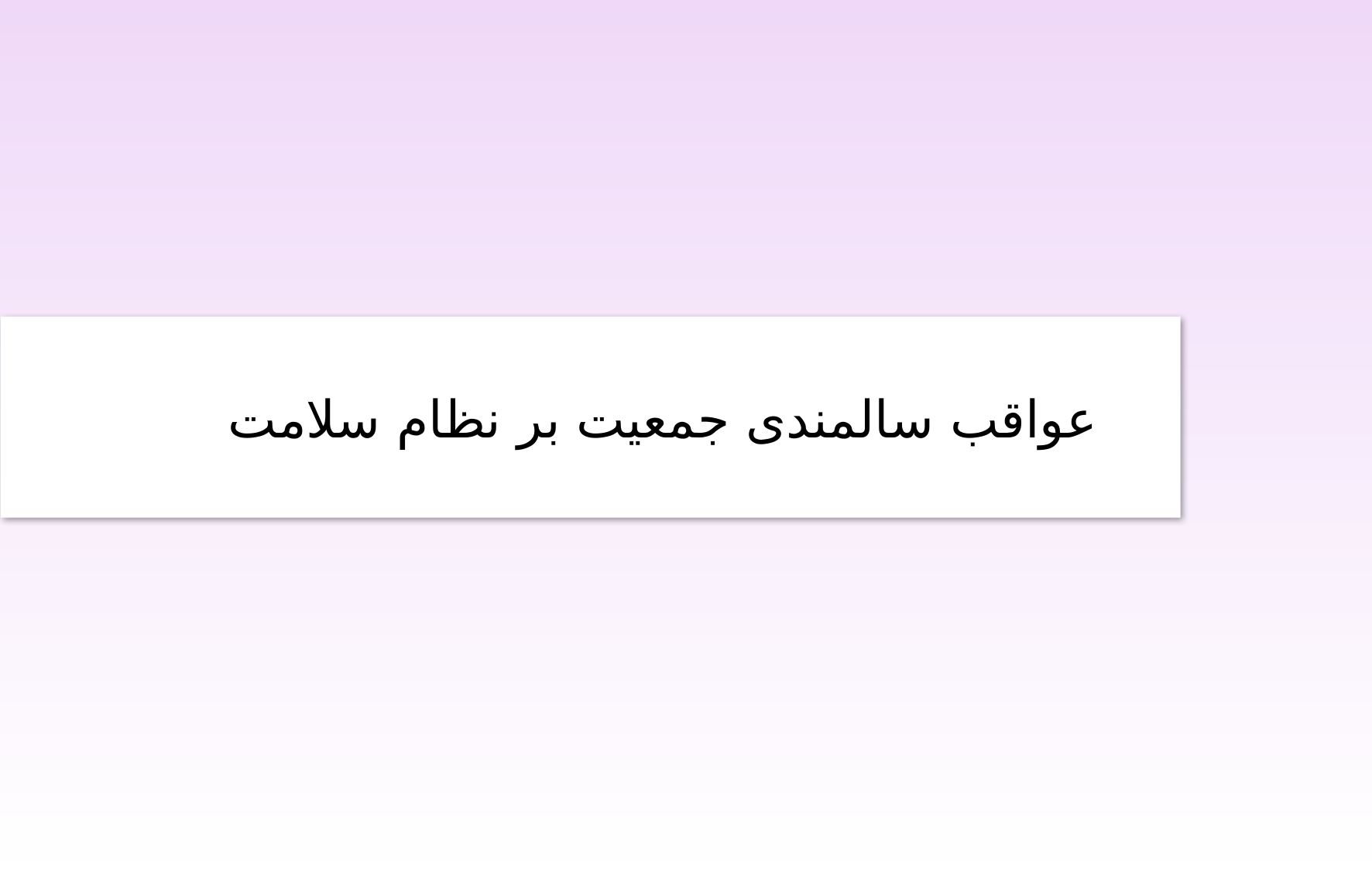

# عواقب سالمندی جمعیت بر نظام سلامت